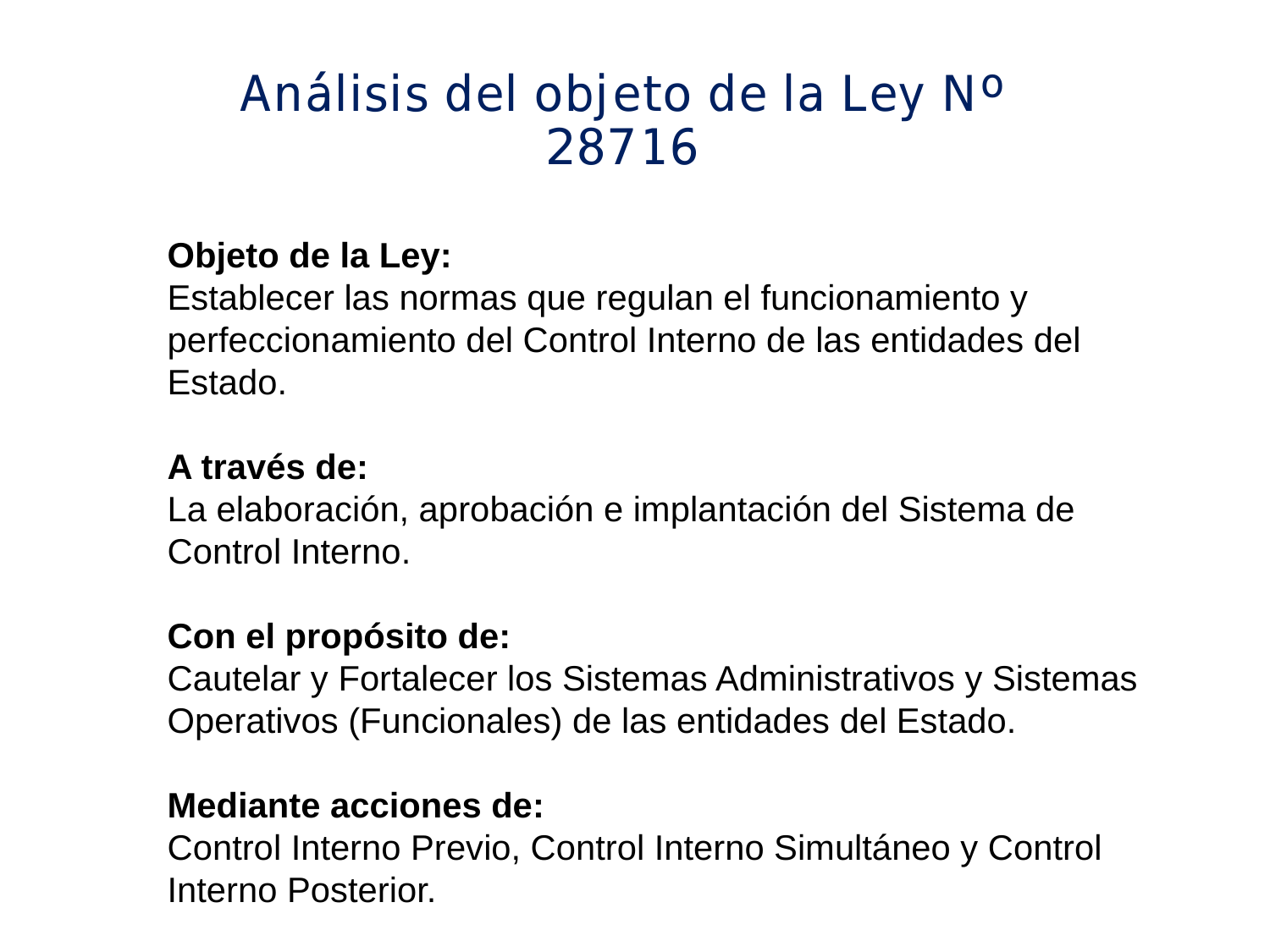

#
Análisis del objeto de la Ley Nº 28716

Objeto de la Ley:
Establecer las normas que regulan el funcionamiento y perfeccionamiento del Control Interno de las entidades del Estado.

A través de:
La elaboración, aprobación e implantación del Sistema de Control Interno.

Con el propósito de:
Cautelar y Fortalecer los Sistemas Administrativos y Sistemas Operativos (Funcionales) de las entidades del Estado.

Mediante acciones de:
Control Interno Previo, Control Interno Simultáneo y Control Interno Posterior.